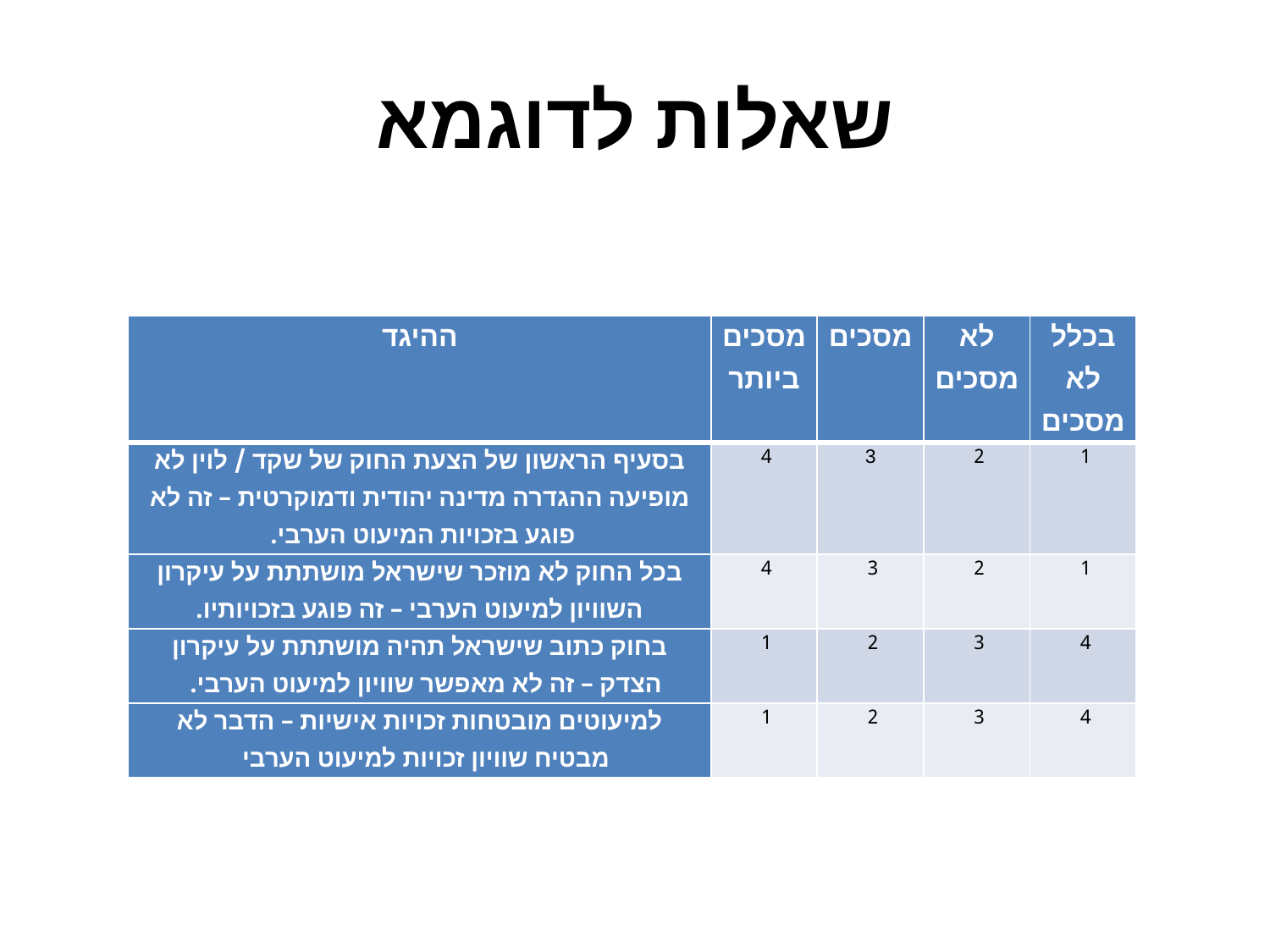

# שאלות לדוגמא
| ההיגד | מסכים ביותר | מסכים | לא מסכים | בכלל לא מסכים |
| --- | --- | --- | --- | --- |
| בסעיף הראשון של הצעת החוק של שקד / לוין לא מופיעה ההגדרה מדינה יהודית ודמוקרטית – זה לא פוגע בזכויות המיעוט הערבי. | 4 | 3 | 2 | 1 |
| בכל החוק לא מוזכר שישראל מושתתת על עיקרון השוויון למיעוט הערבי – זה פוגע בזכויותיו. | 4 | 3 | 2 | 1 |
| בחוק כתוב שישראל תהיה מושתתת על עיקרון הצדק – זה לא מאפשר שוויון למיעוט הערבי. | 1 | 2 | 3 | 4 |
| למיעוטים מובטחות זכויות אישיות – הדבר לא מבטיח שוויון זכויות למיעוט הערבי | 1 | 2 | 3 | 4 |